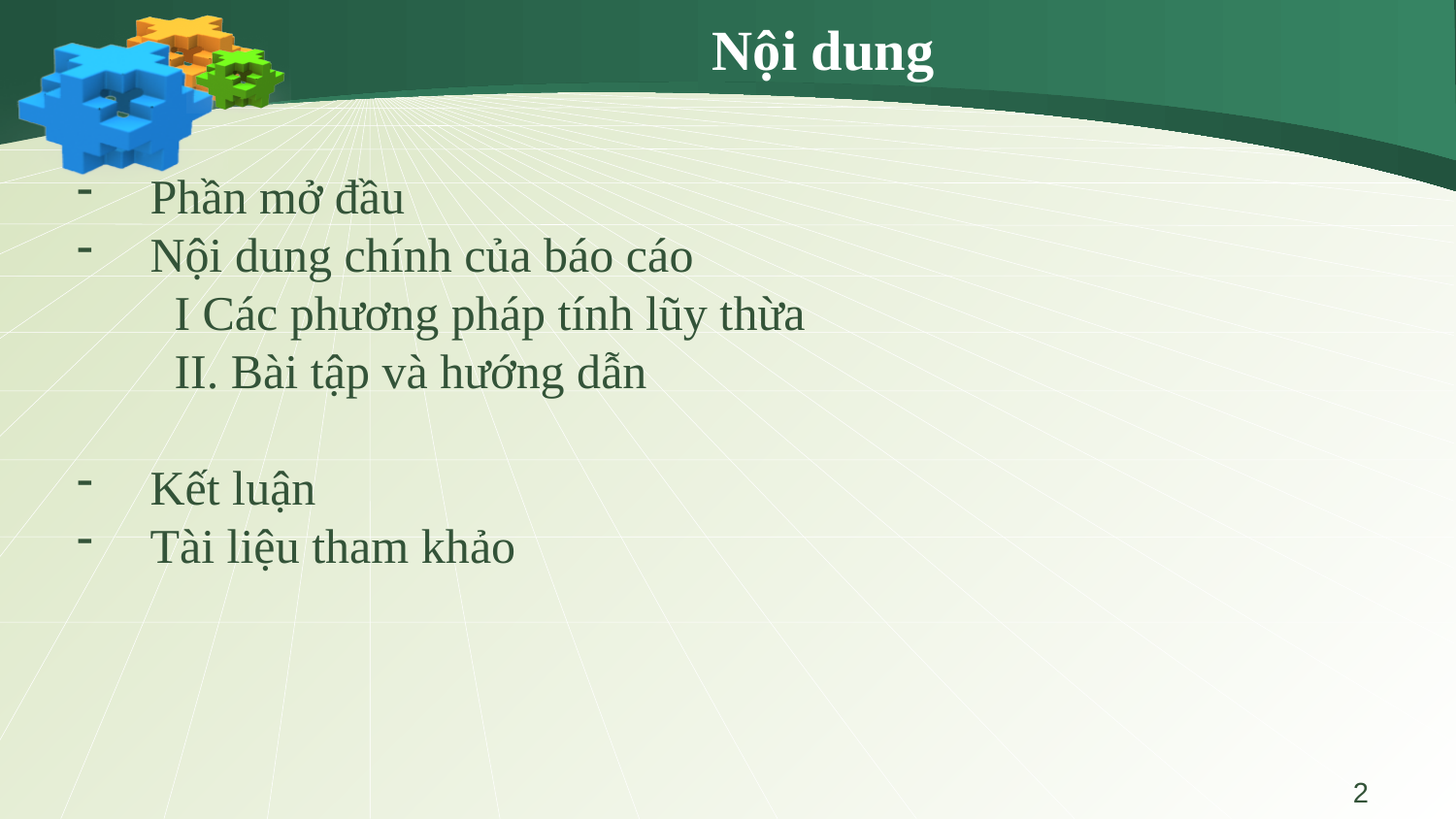

# Nội dung

Phần mở đầu
Nội dung chính của báo cáo
        I Các phương pháp tính lũy thừa
        II. Bài tập và hướng dẫn

Kết luận
Tài liệu tham khảo

2